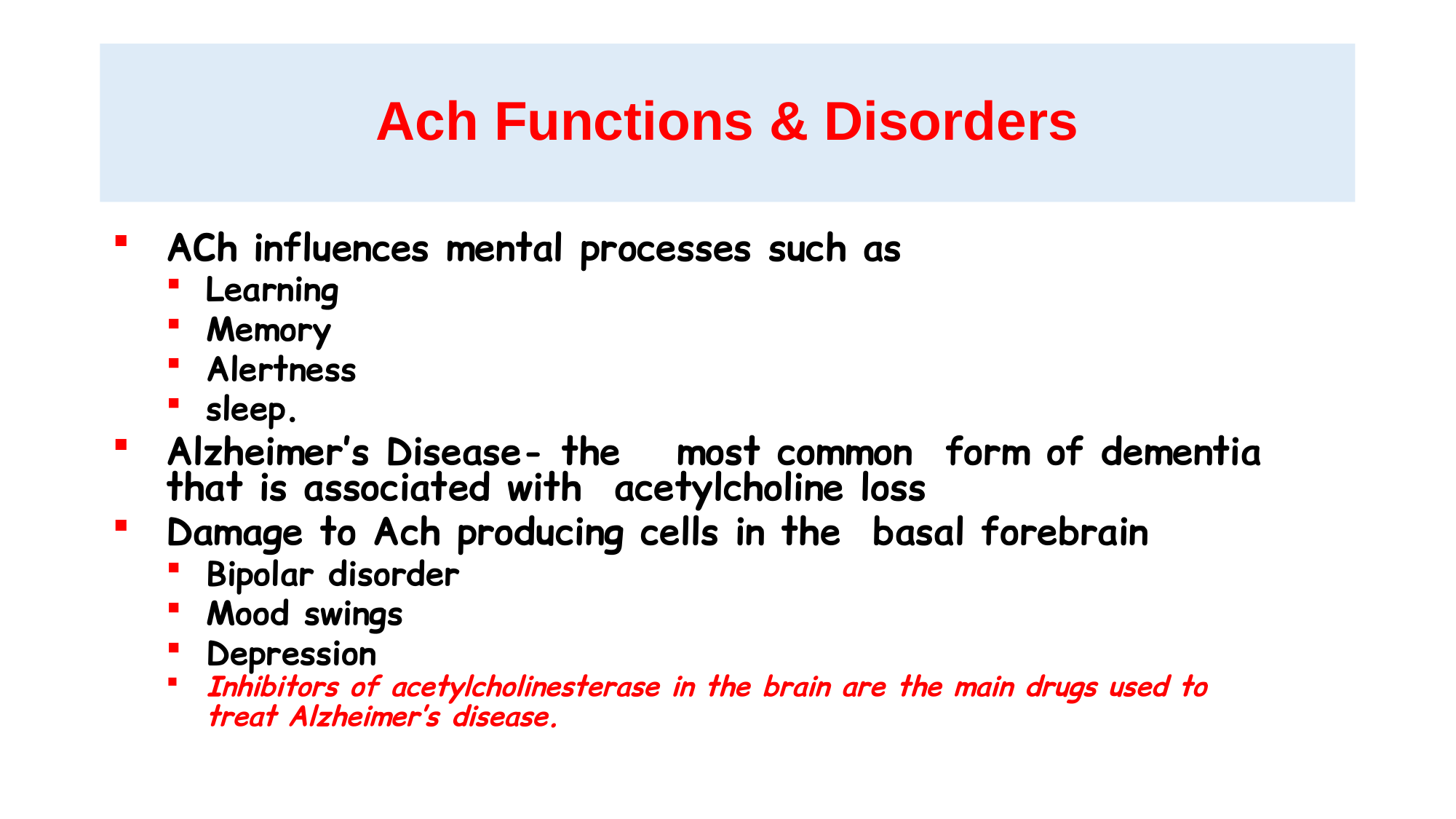

# Ach Functions & Disorders
ACh influences mental processes such as
Learning
Memory
Alertness
sleep.
Alzheimer’s Disease- the	most common  form of dementia that is associated with  acetylcholine loss
Damage to Ach producing cells in the  basal forebrain
Bipolar disorder
Mood swings
Depression
Inhibitors of acetylcholinesterase in the brain are the main drugs used to treat Alzheimer’s disease.